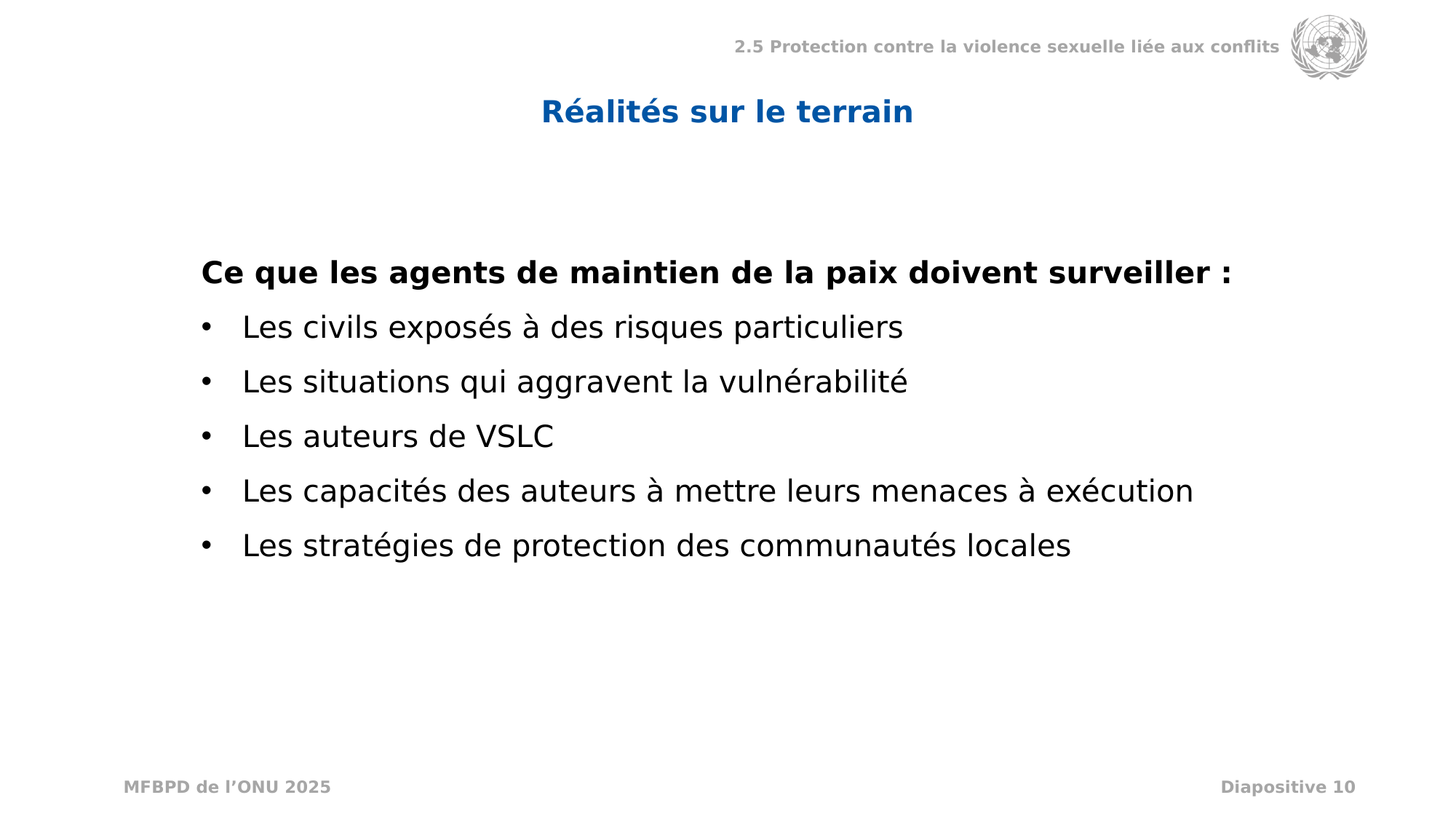

Réalités sur le terrain
Ce que les agents de maintien de la paix doivent surveiller :
Les civils exposés à des risques particuliers
Les situations qui aggravent la vulnérabilité
Les auteurs de VSLC
Les capacités des auteurs à mettre leurs menaces à exécution
Les stratégies de protection des communautés locales